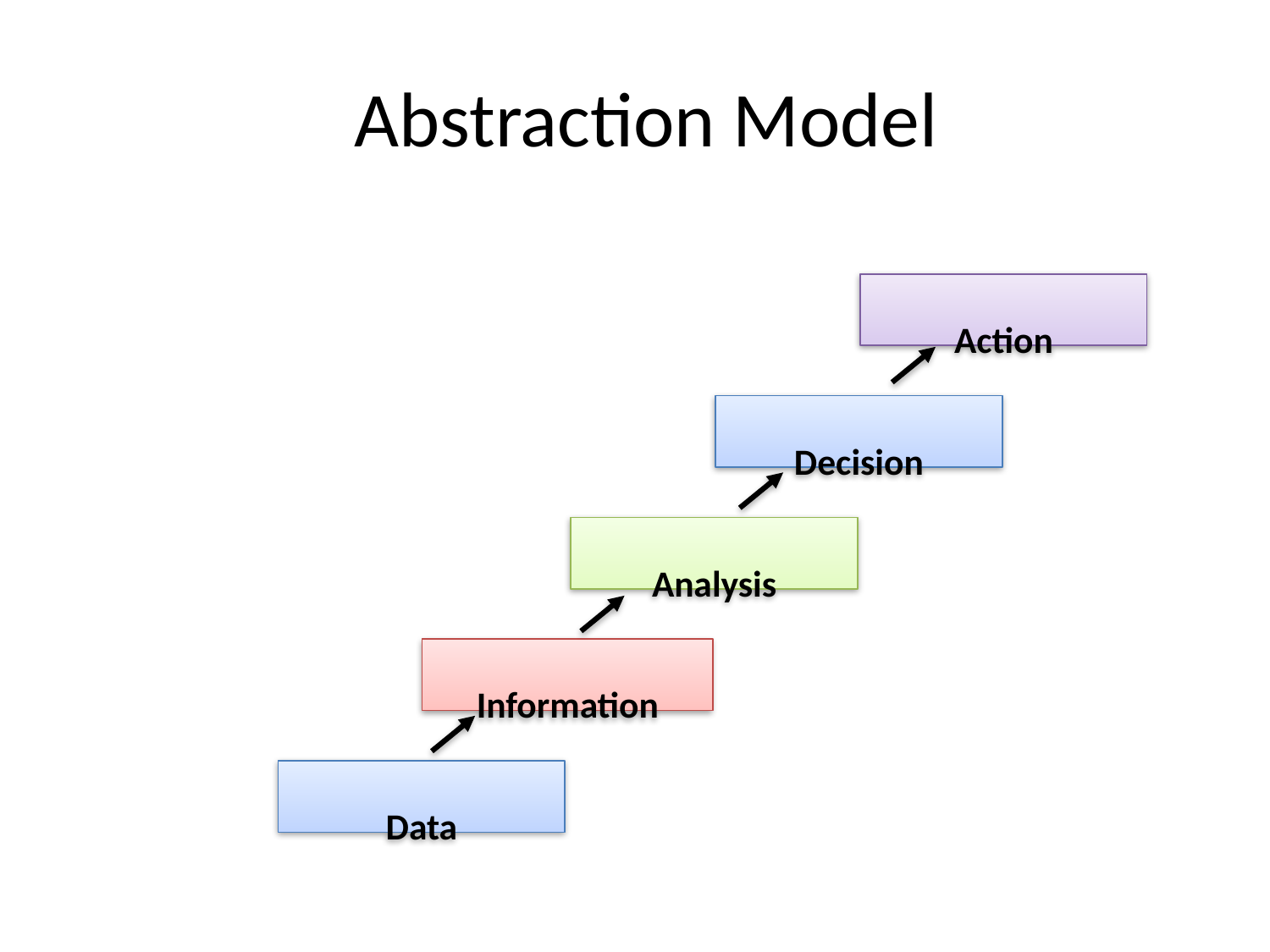

# Abstraction Model
Action
Decision
Analysis
Information
Data